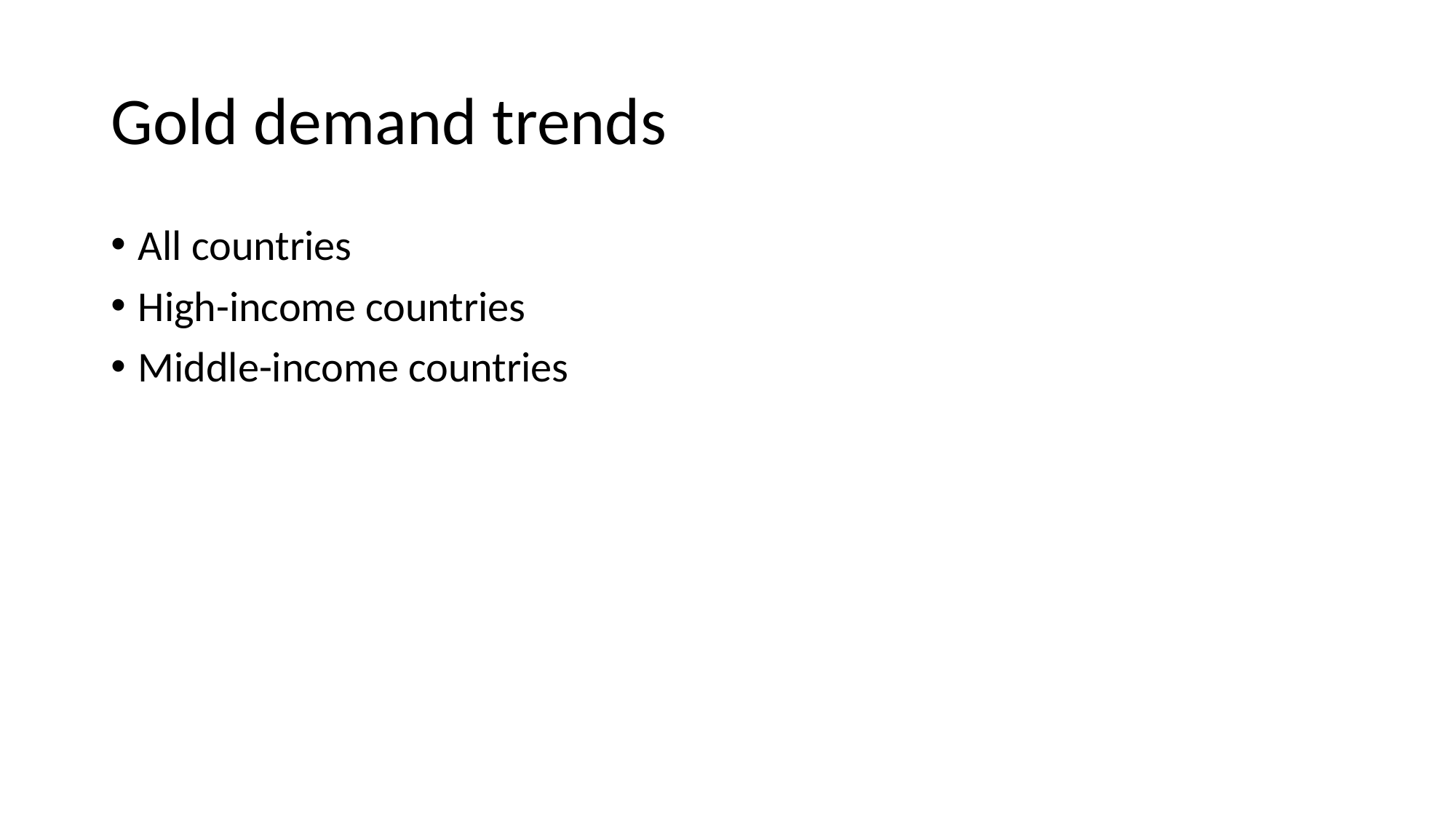

# Gold demand trends
All countries
High-income countries
Middle-income countries